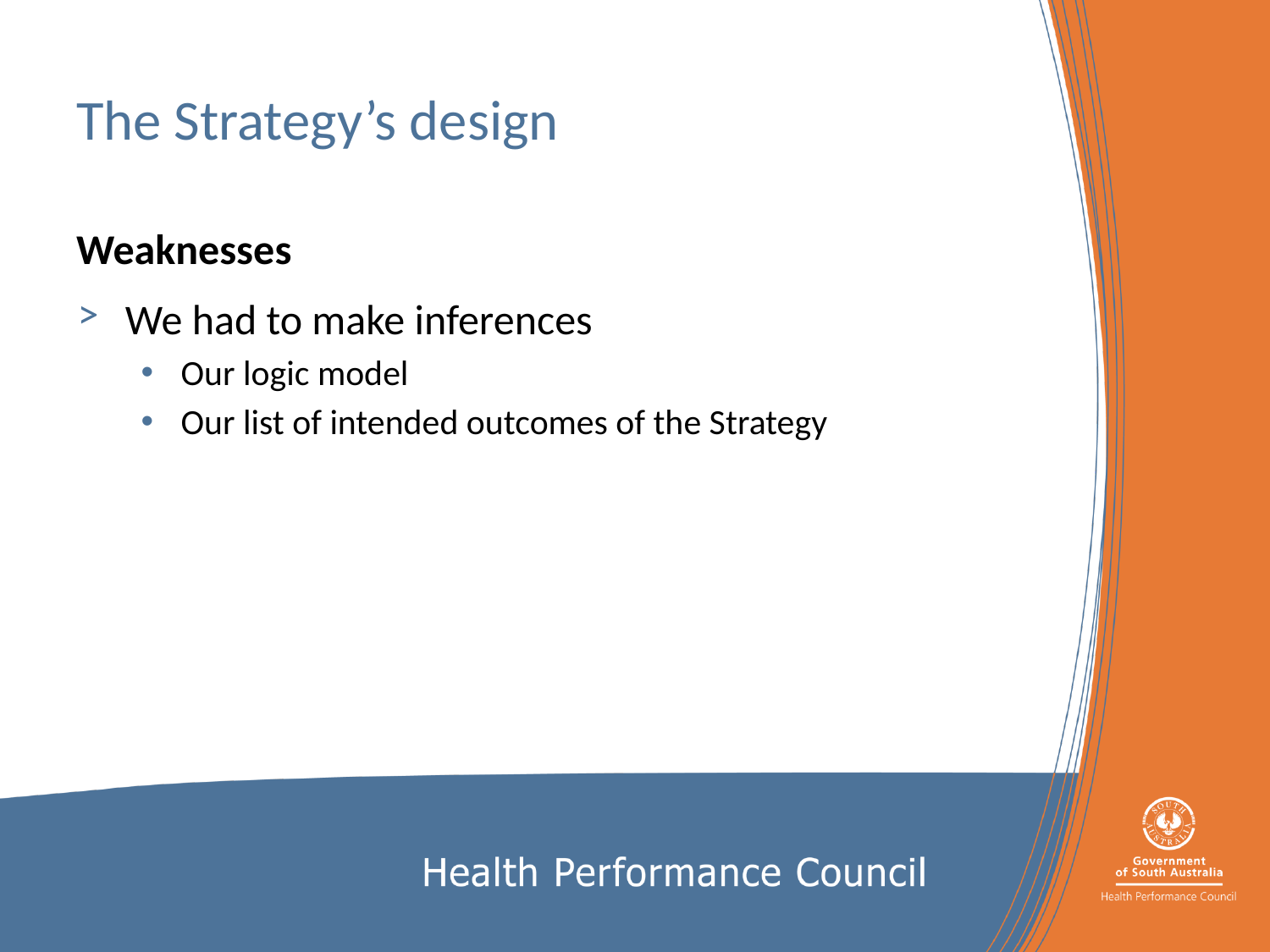

# The Strategy’s design
Weaknesses
We had to make inferences
Our logic model
Our list of intended outcomes of the Strategy